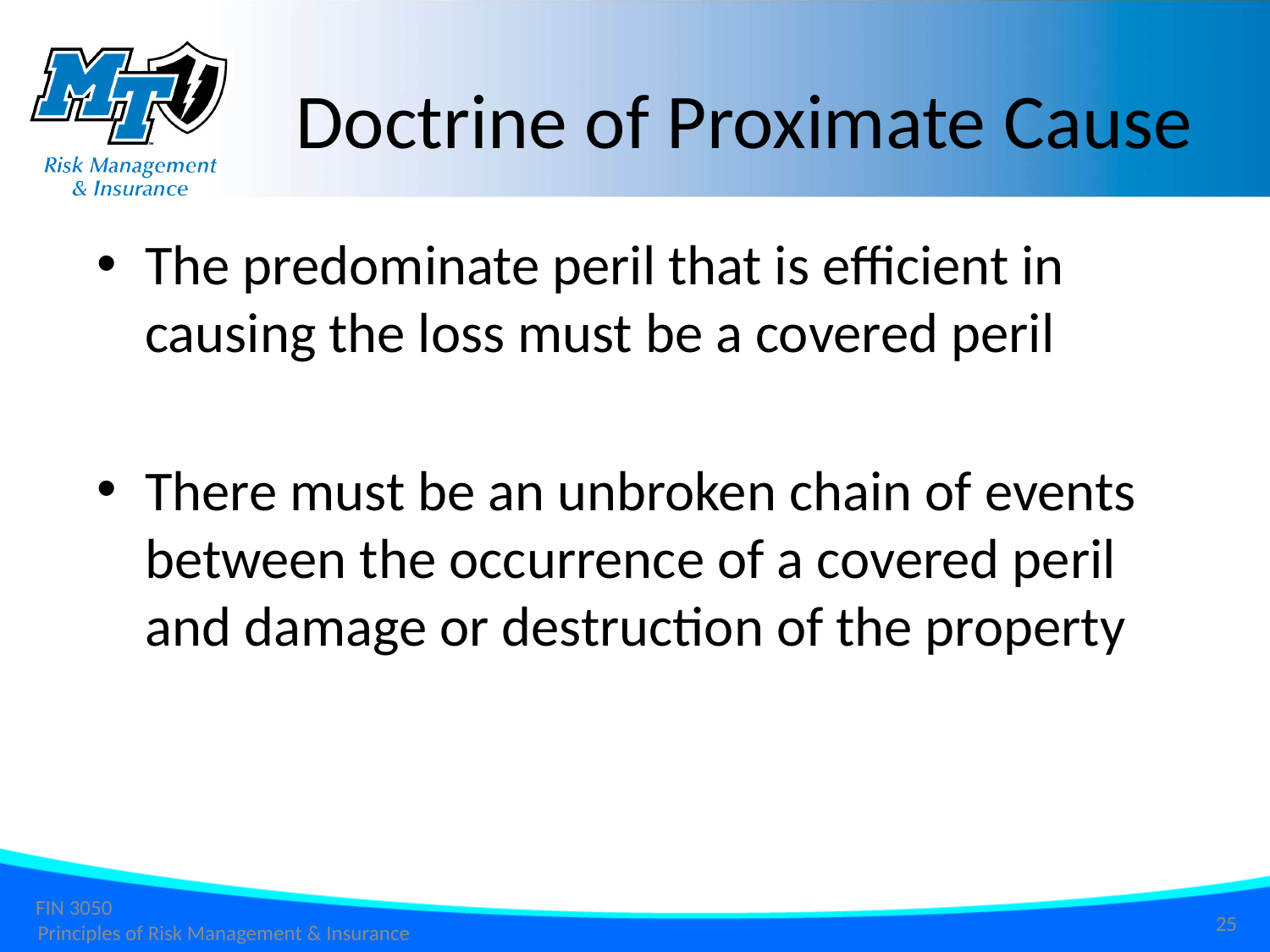

# Doctrine of Proximate Cause
The predominate peril that is efficient in causing the loss must be a covered peril

There must be an unbroken chain of events between the occurrence of a covered peril and damage or destruction of the property

25